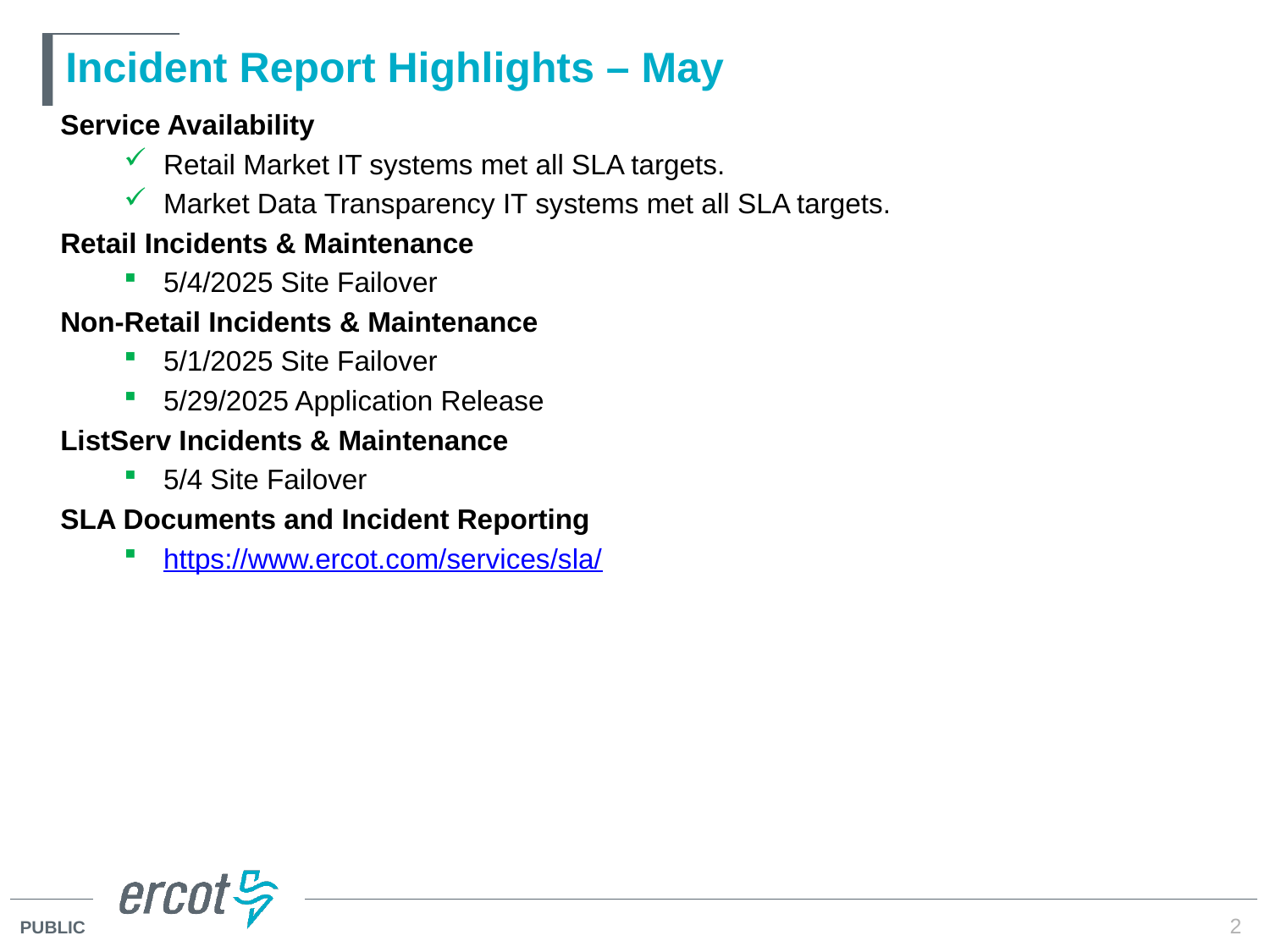

# Incident Report Highlights – May
Service Availability
Retail Market IT systems met all SLA targets.
Market Data Transparency IT systems met all SLA targets.
Retail Incidents & Maintenance
5/4/2025 Site Failover
Non-Retail Incidents & Maintenance
5/1/2025 Site Failover
5/29/2025 Application Release
ListServ Incidents & Maintenance
5/4 Site Failover
SLA Documents and Incident Reporting
https://www.ercot.com/services/sla/

2